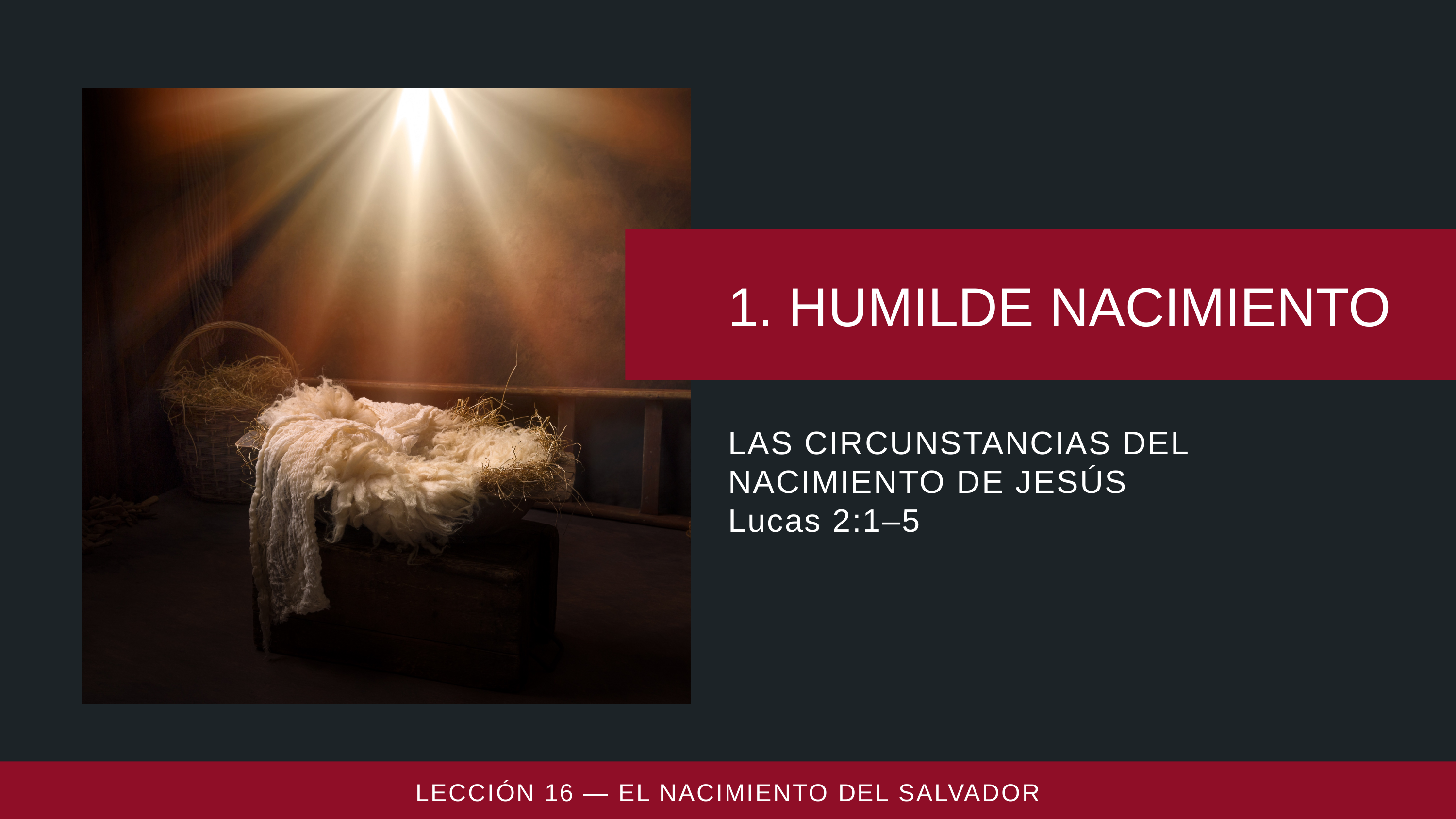

LAS CIRCUNSTANCIAS DEL NACIMIENTO DE JESÚS
Lucas 2:1–5